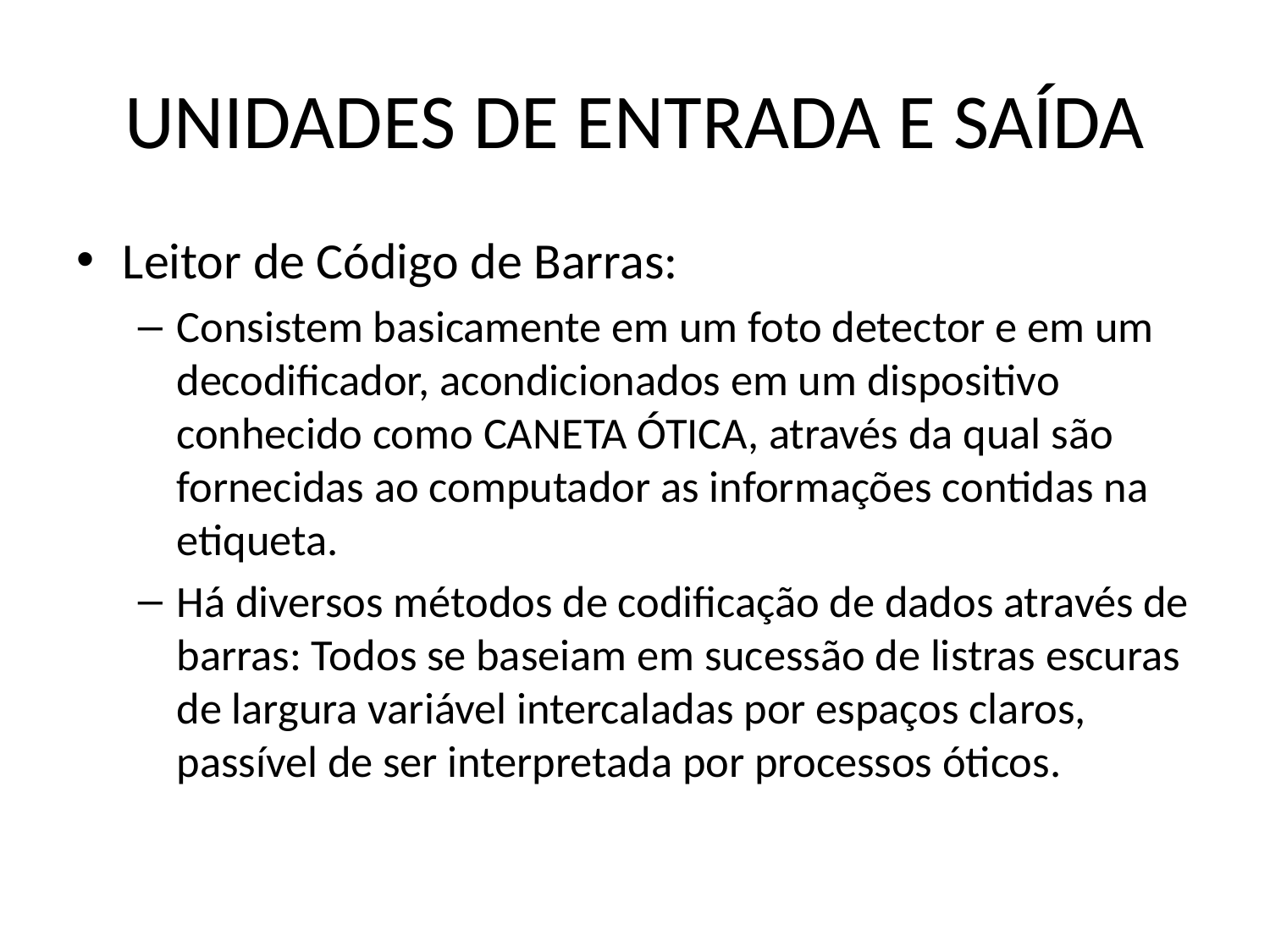

# UNIDADES DE ENTRADA E SAÍDA
Leitor de Código de Barras:
Consistem basicamente em um foto detector e em um decodificador, acondicionados em um dispositivo conhecido como CANETA ÓTICA, através da qual são fornecidas ao computador as informações contidas na etiqueta.
Há diversos métodos de codificação de dados através de barras: Todos se baseiam em sucessão de listras escuras de largura variável intercaladas por espaços claros, passível de ser interpretada por processos óticos.